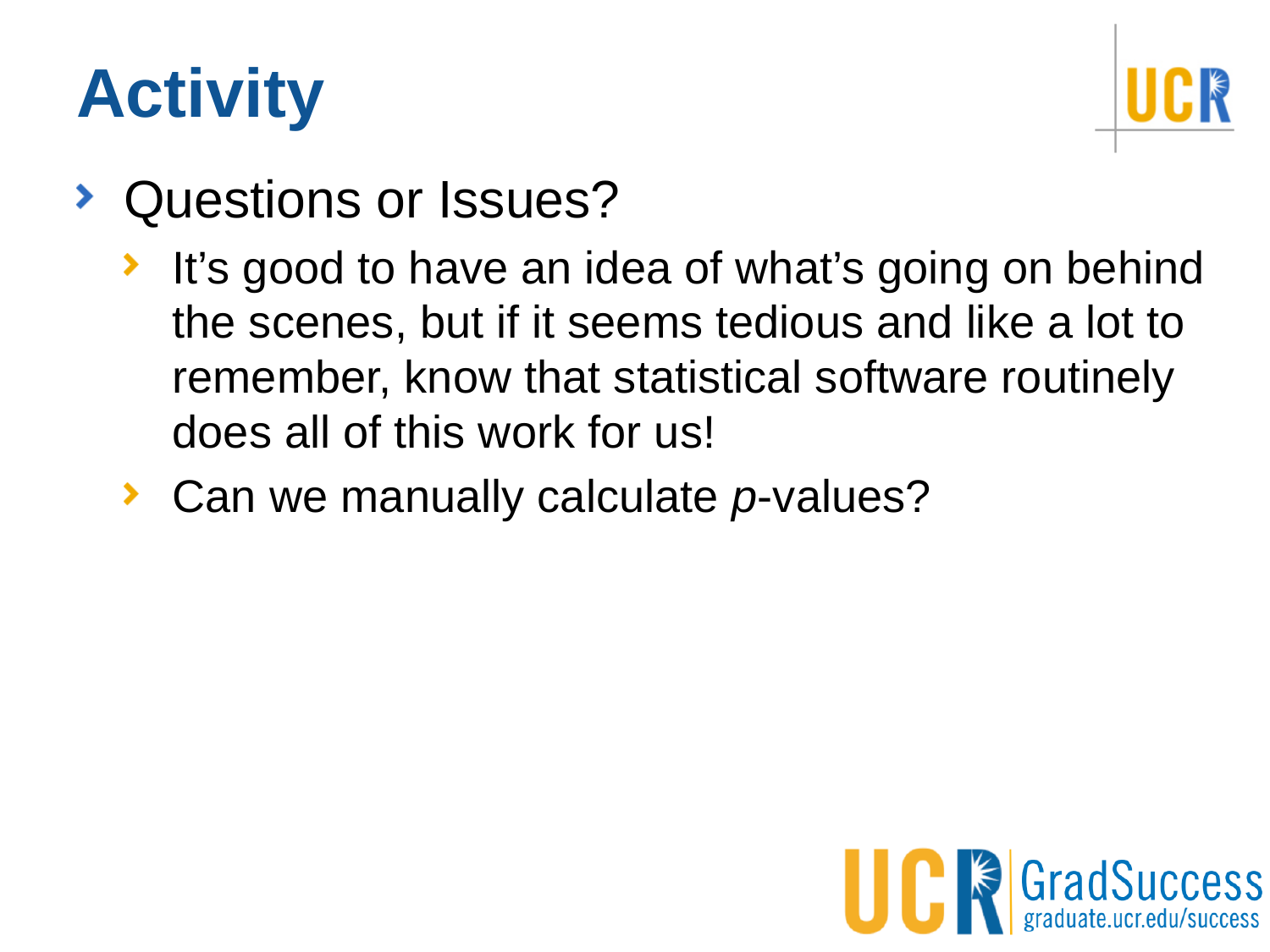

# Activity
Questions or Issues?
It’s good to have an idea of what’s going on behind the scenes, but if it seems tedious and like a lot to remember, know that statistical software routinely does all of this work for us!
Can we manually calculate p-values?